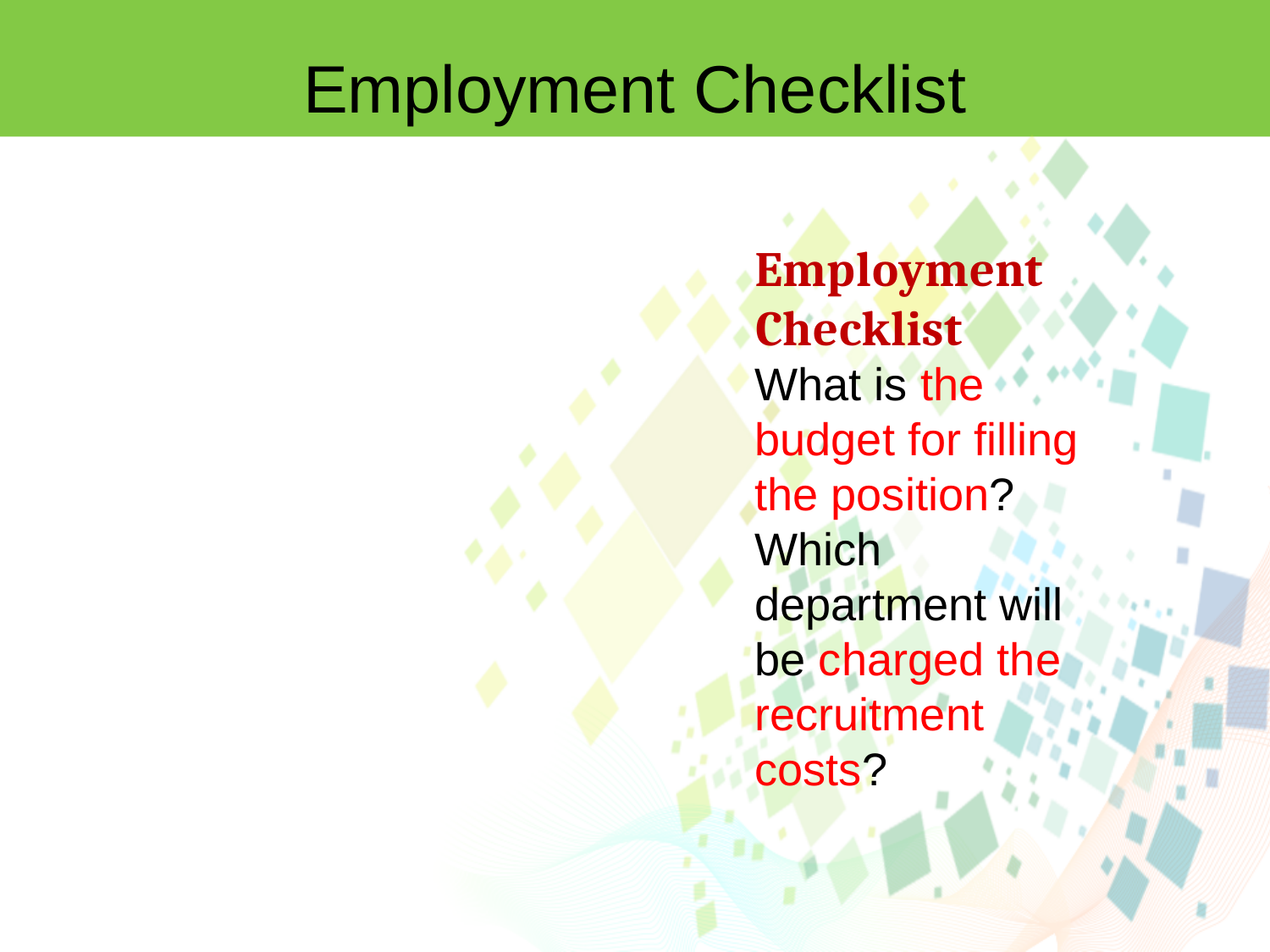

Employment Checklist
Employment Checklist
What is the budget for filling the position?  Which department will be charged the recruitment costs?